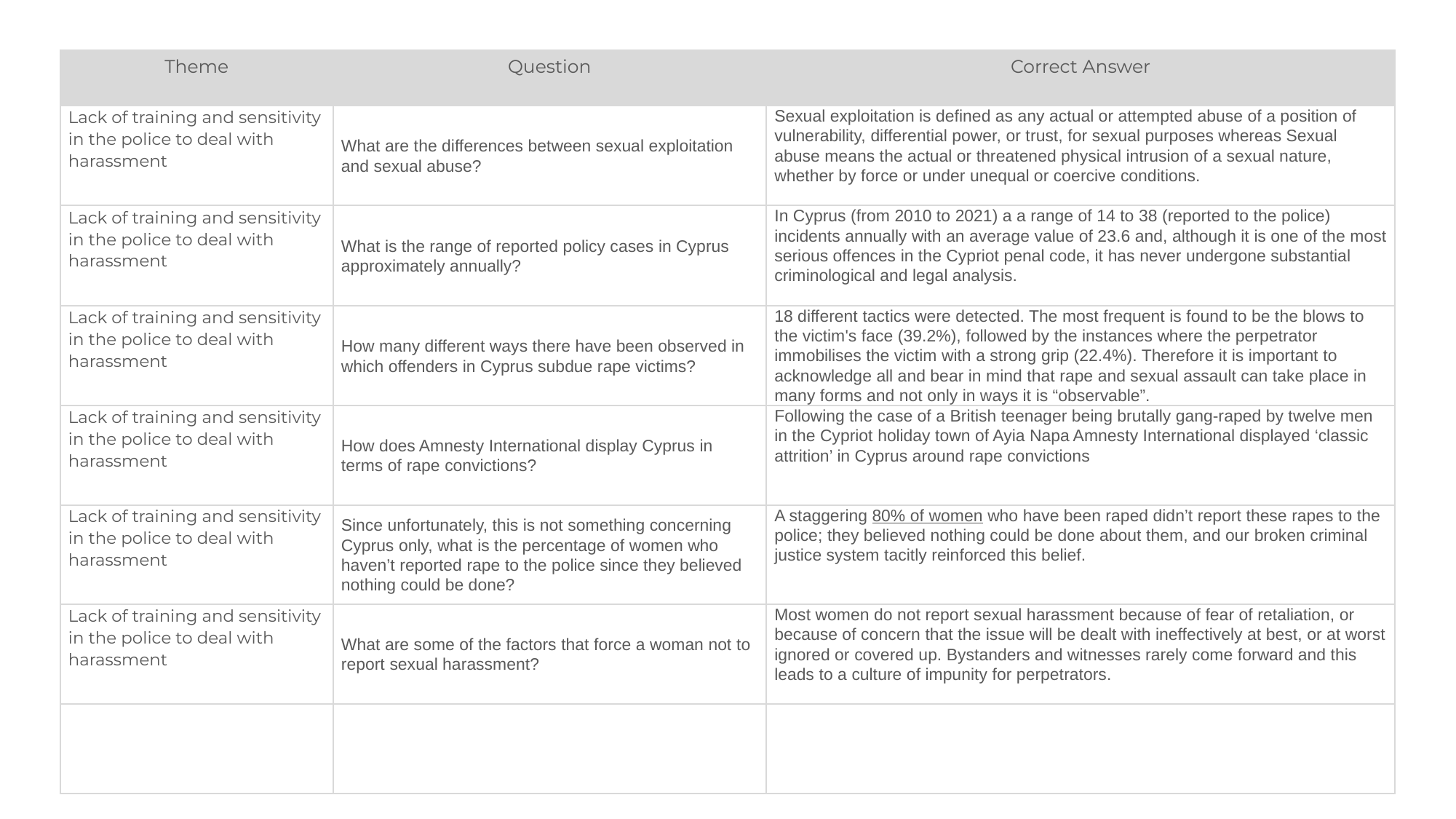

| Theme | Question | Correct Answer |
| --- | --- | --- |
| Lack of training and sensitivity in the police to deal with harassment | What are the differences between sexual exploitation and sexual abuse? | Sexual exploitation is defined as any actual or attempted abuse of a position of vulnerability, differential power, or trust, for sexual purposes whereas Sexual abuse means the actual or threatened physical intrusion of a sexual nature, whether by force or under unequal or coercive conditions. |
| Lack of training and sensitivity in the police to deal with harassment | What is the range of reported policy cases in Cyprus approximately annually? | In Cyprus (from 2010 to 2021) a a range of 14 to 38 (reported to the police) incidents annually with an average value of 23.6 and, although it is one of the most serious offences in the Cypriot penal code, it has never undergone substantial criminological and legal analysis. |
| Lack of training and sensitivity in the police to deal with harassment | How many different ways there have been observed in which offenders in Cyprus subdue rape victims? | 18 different tactics were detected. The most frequent is found to be the blows to the victim's face (39.2%), followed by the instances where the perpetrator immobilises the victim with a strong grip (22.4%). Therefore it is important to acknowledge all and bear in mind that rape and sexual assault can take place in many forms and not only in ways it is “observable”. |
| Lack of training and sensitivity in the police to deal with harassment | How does Amnesty International display Cyprus in terms of rape convictions? | Following the case of a British teenager being brutally gang-raped by twelve men in the Cypriot holiday town of Ayia Napa Amnesty International displayed ‘classic attrition’ in Cyprus around rape convictions |
| Lack of training and sensitivity in the police to deal with harassment | Since unfortunately, this is not something concerning Cyprus only, what is the percentage of women who haven’t reported rape to the police since they believed nothing could be done? | A staggering 80% of women who have been raped didn’t report these rapes to the police; they believed nothing could be done about them, and our broken criminal justice system tacitly reinforced this belief. |
| Lack of training and sensitivity in the police to deal with harassment | What are some of the factors that force a woman not to report sexual harassment? | Most women do not report sexual harassment because of fear of retaliation, or because of concern that the issue will be dealt with ineffectively at best, or at worst ignored or covered up. Bystanders and witnesses rarely come forward and this leads to a culture of impunity for perpetrators. |
|  |  |  |